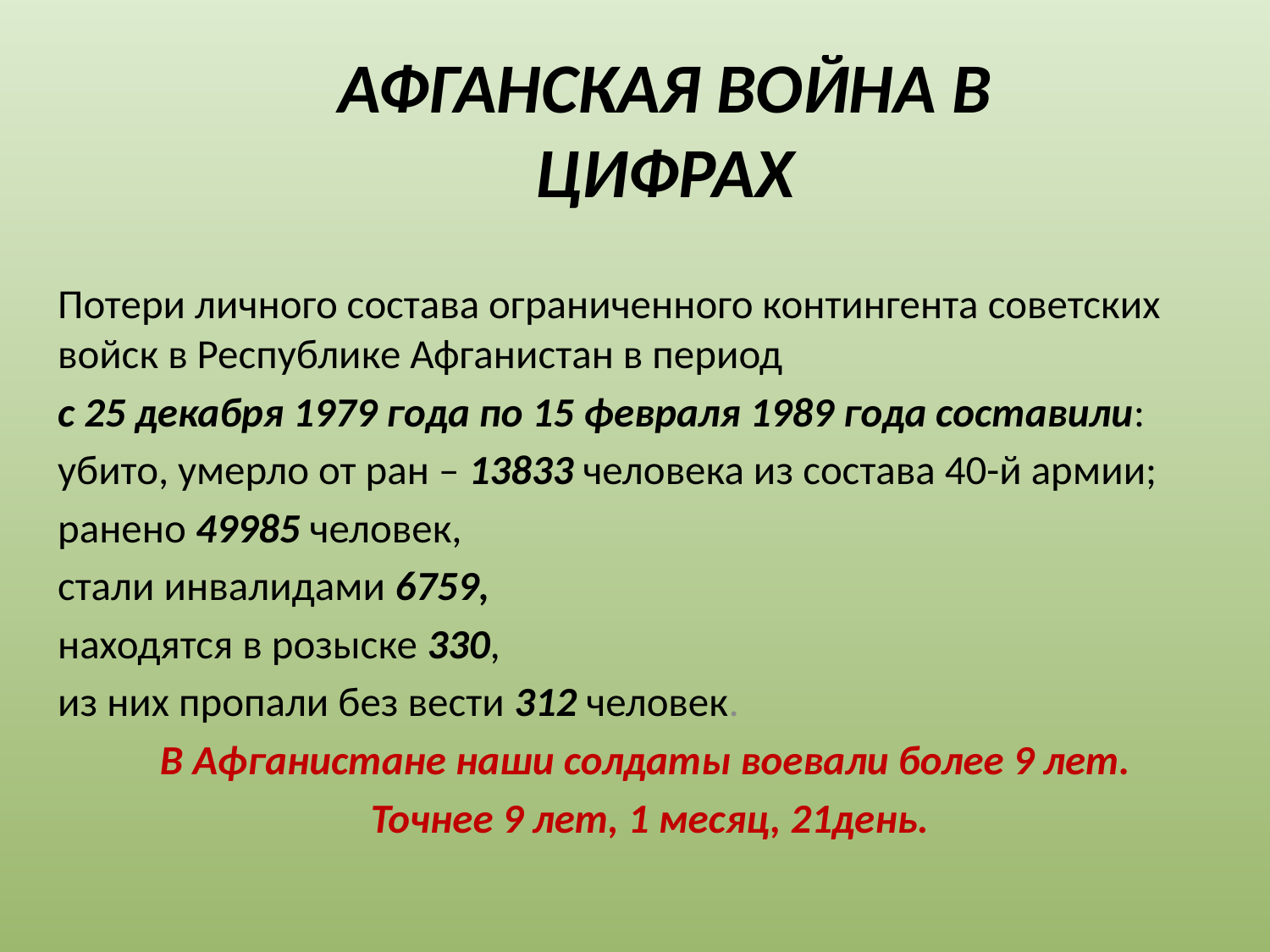

# Афганская война в цифрах
Потери личного состава ограниченного контингента советских войск в Республике Афганистан в период
с 25 декабря 1979 года по 15 февраля 1989 года составили:
убито, умерло от ран – 13833 человека из состава 40-й армии;
ранено 49985 человек,
стали инвалидами 6759,
находятся в розыске 330,
из них пропали без вести 312 человек.
В Афганистане наши солдаты воевали более 9 лет.
Точнее 9 лет, 1 месяц, 21день.